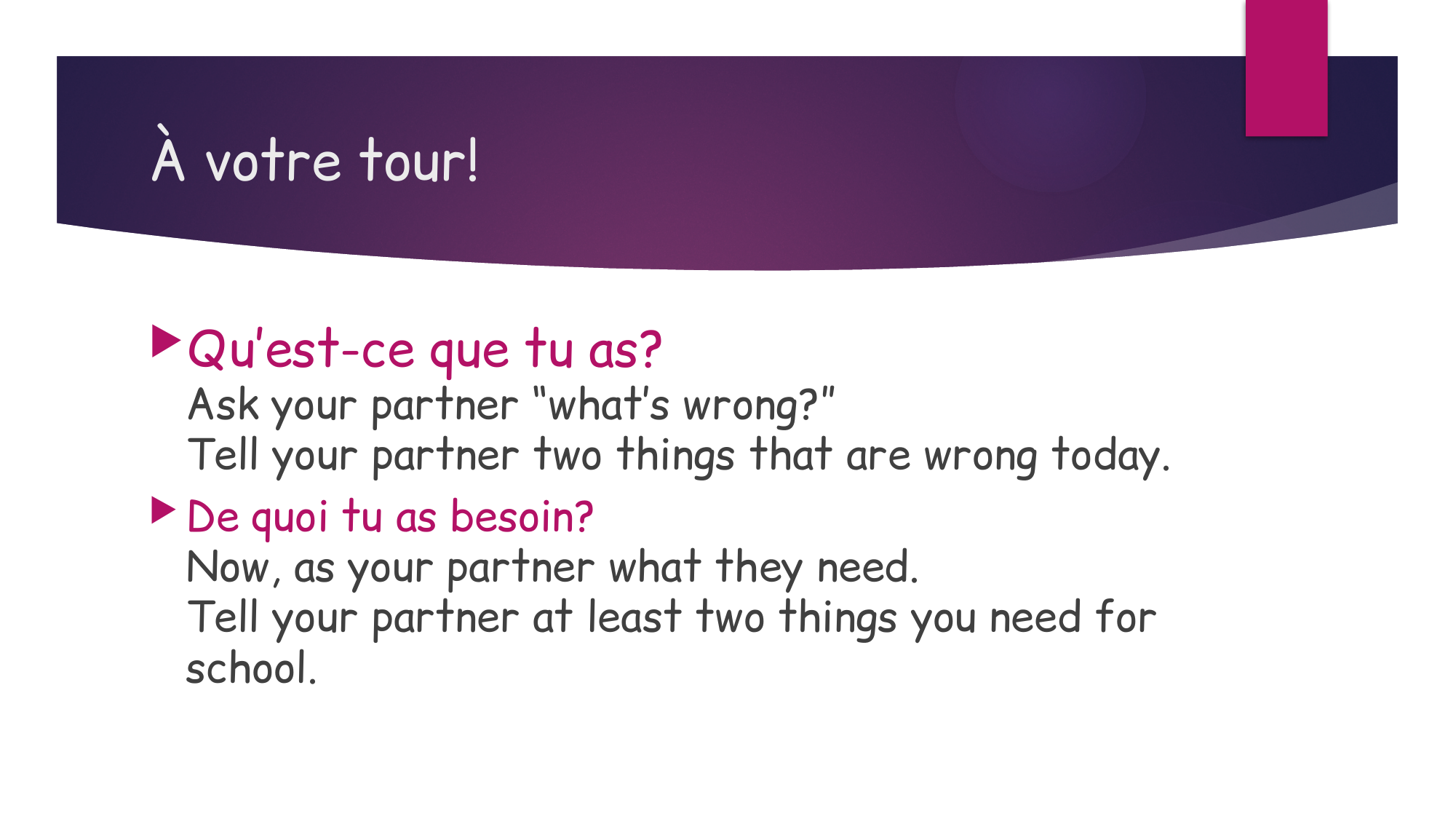

# À votre tour!
Qu’est-ce que tu as?
Ask your partner “what’s wrong?”
Tell your partner two things that are wrong today.
De quoi tu as besoin?
Now, as your partner what they need.
Tell your partner at least two things you need for school.